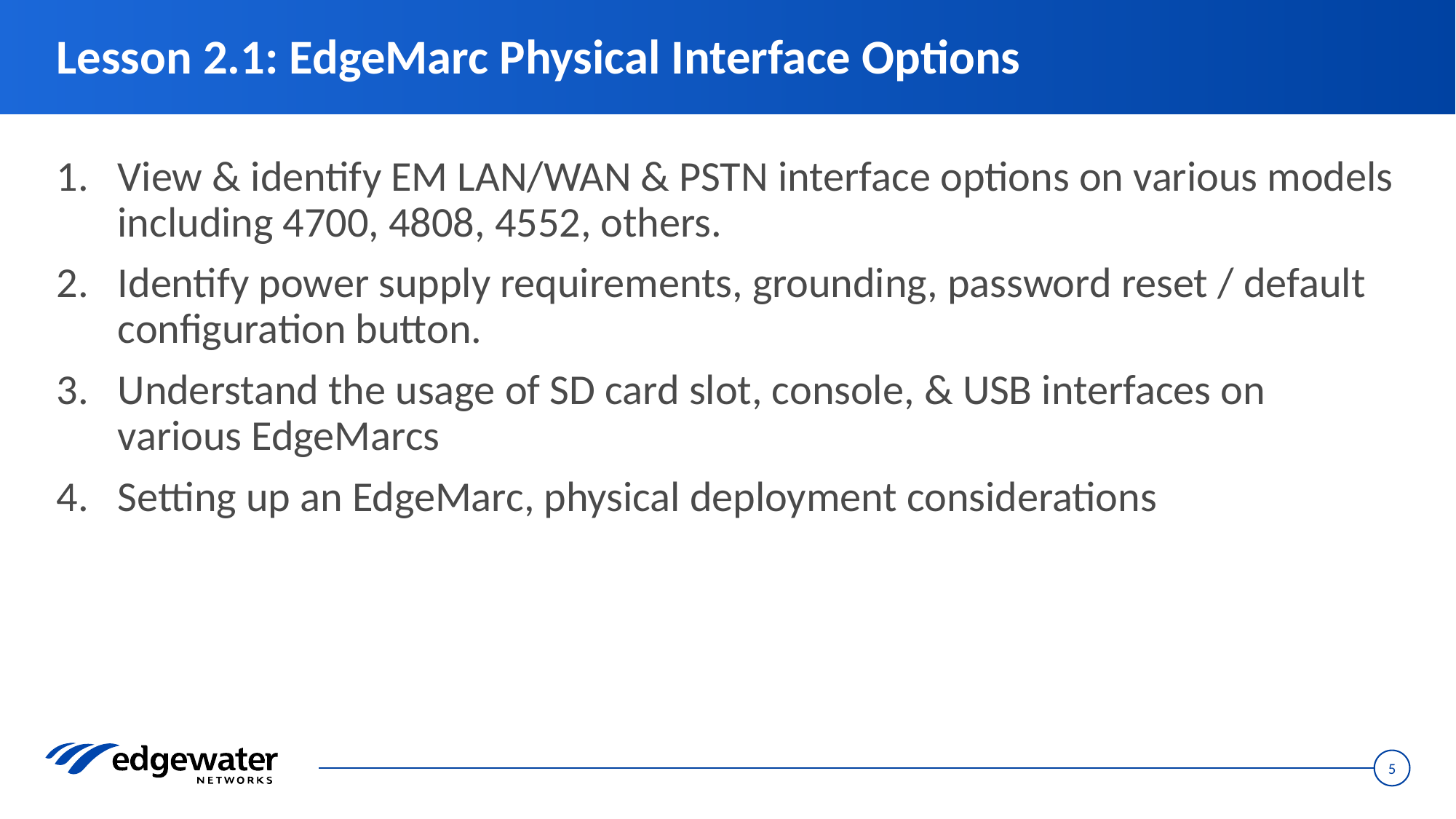

# Lesson 2.1: EdgeMarc Physical Interface Options
View & identify EM LAN/WAN & PSTN interface options on various models including 4700, 4808, 4552, others.
Identify power supply requirements, grounding, password reset / default configuration button.
Understand the usage of SD card slot, console, & USB interfaces on various EdgeMarcs
Setting up an EdgeMarc, physical deployment considerations